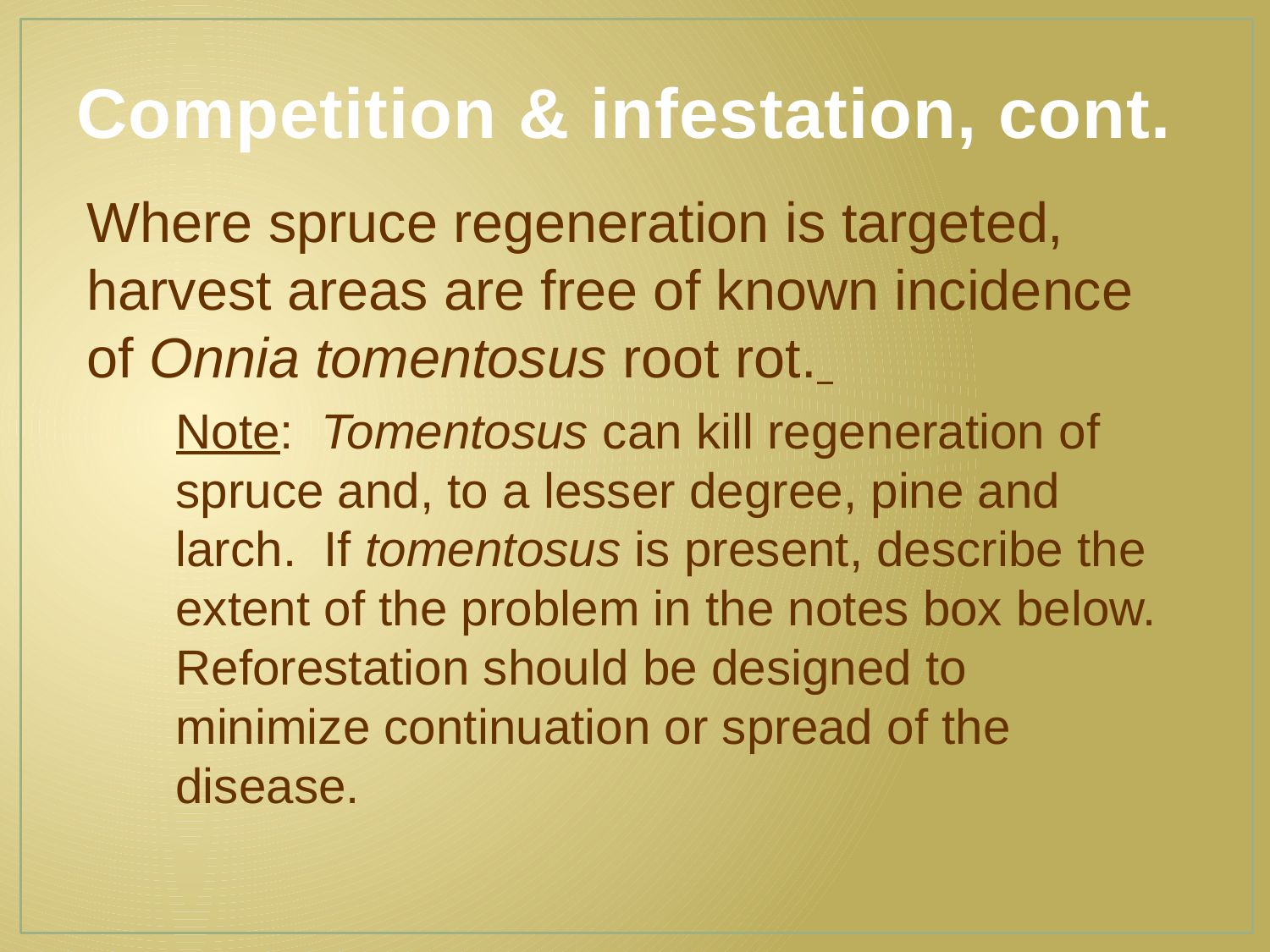

# Competition & infestation, cont.
Where spruce regeneration is targeted, harvest areas are free of known incidence of Onnia tomentosus root rot.
Note:  Tomentosus can kill regeneration of spruce and, to a lesser degree, pine and larch.  If tomentosus is present, describe the extent of the problem in the notes box below.  Reforestation should be designed to minimize continuation or spread of the disease.